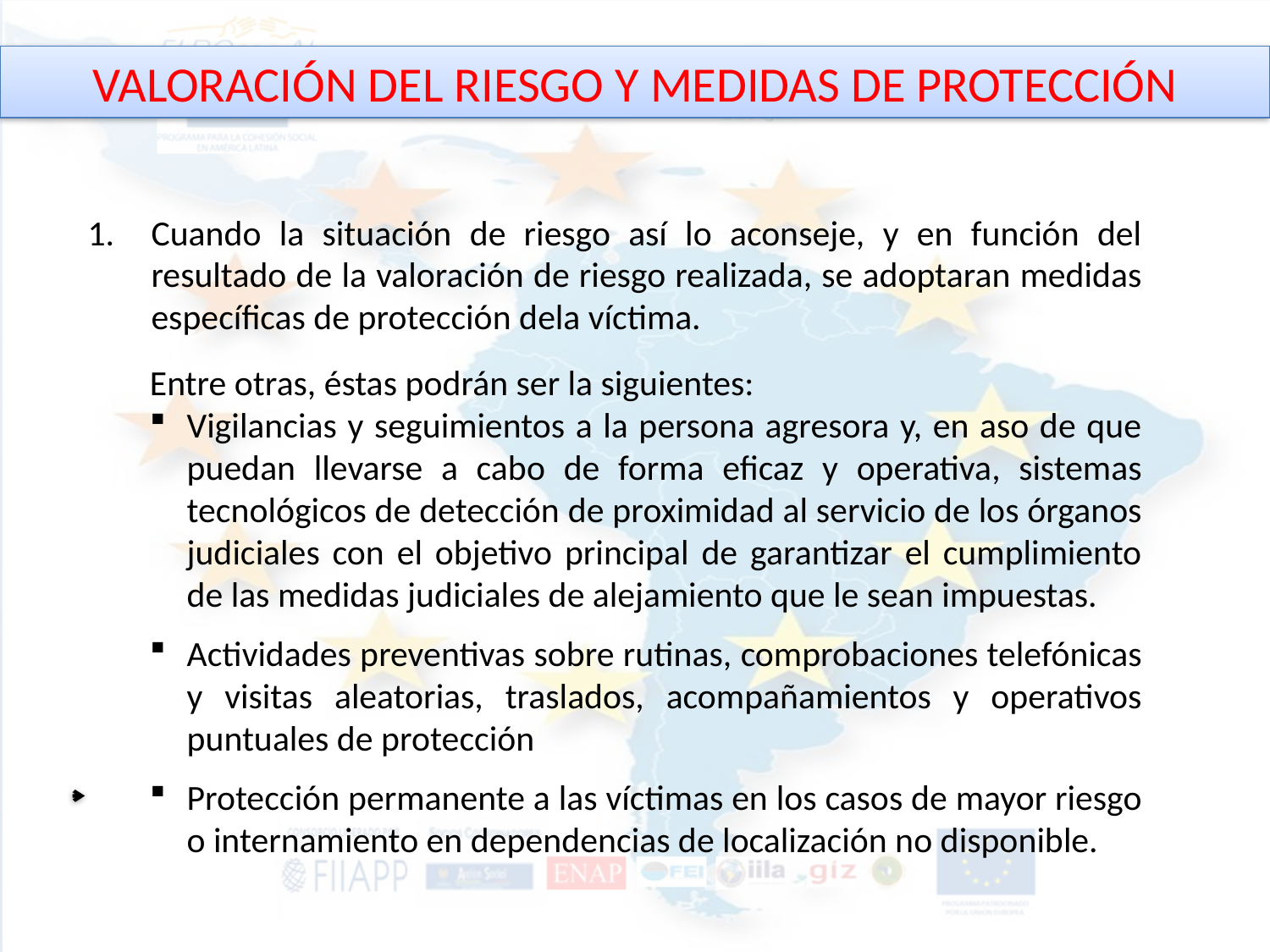

VALORACIÓN DEL RIESGO Y MEDIDAS DE PROTECCIÓN
Cuando la situación de riesgo así lo aconseje, y en función del resultado de la valoración de riesgo realizada, se adoptaran medidas específicas de protección dela víctima.

Entre otras, éstas podrán ser la siguientes:
Vigilancias y seguimientos a la persona agresora y, en aso de que puedan llevarse a cabo de forma eficaz y operativa, sistemas tecnológicos de detección de proximidad al servicio de los órganos judiciales con el objetivo principal de garantizar el cumplimiento de las medidas judiciales de alejamiento que le sean impuestas.

Actividades preventivas sobre rutinas, comprobaciones telefónicas y visitas aleatorias, traslados, acompañamientos y operativos puntuales de protección

Protección permanente a las víctimas en los casos de mayor riesgo o internamiento en dependencias de localización no disponible.